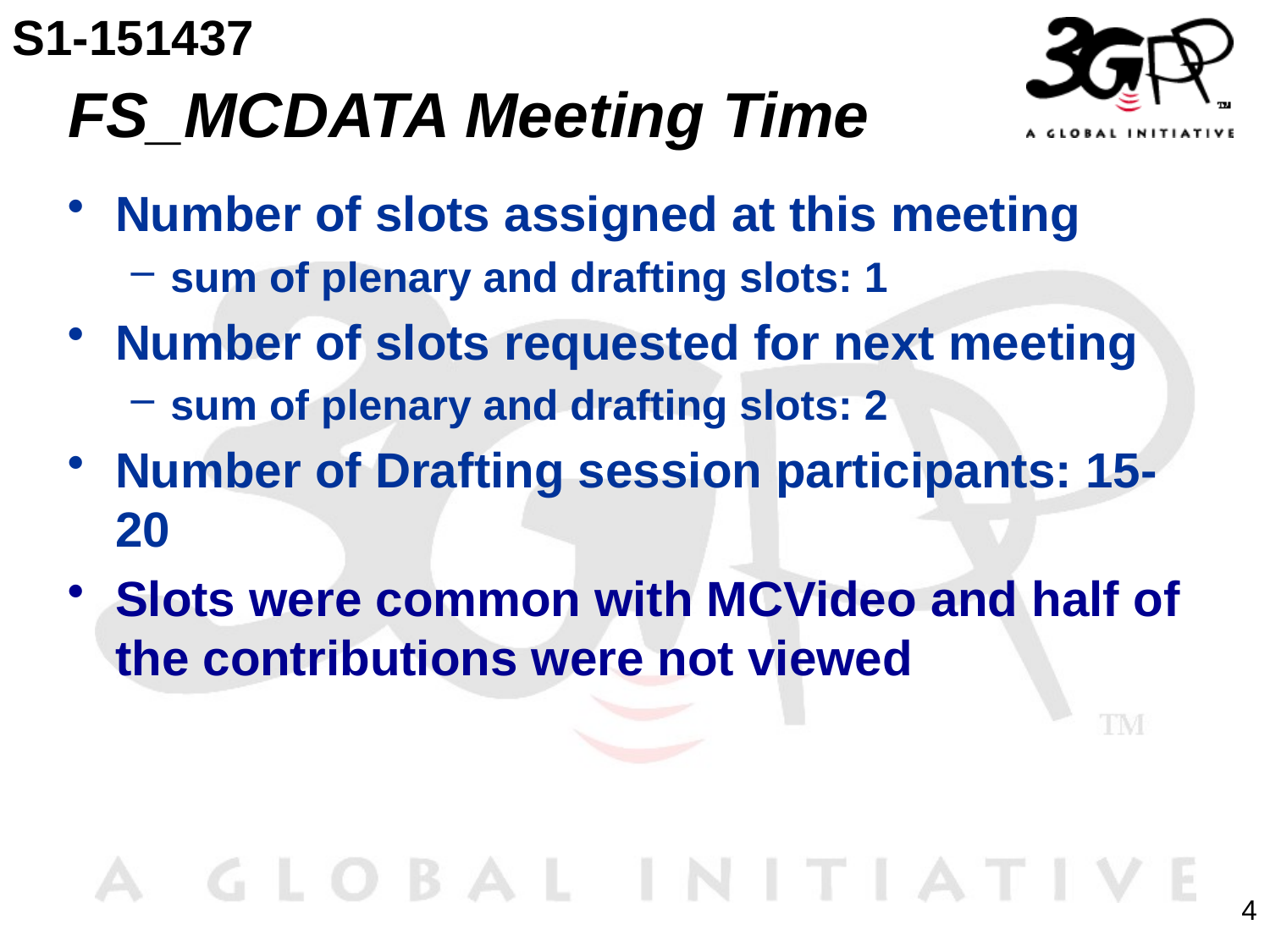

S1-151437
# FS_MCDATA Meeting Time
Number of slots assigned at this meeting
sum of plenary and drafting slots: 1
Number of slots requested for next meeting
sum of plenary and drafting slots: 2
Number of Drafting session participants: 15-20
Slots were common with MCVideo and half of the contributions were not viewed
4